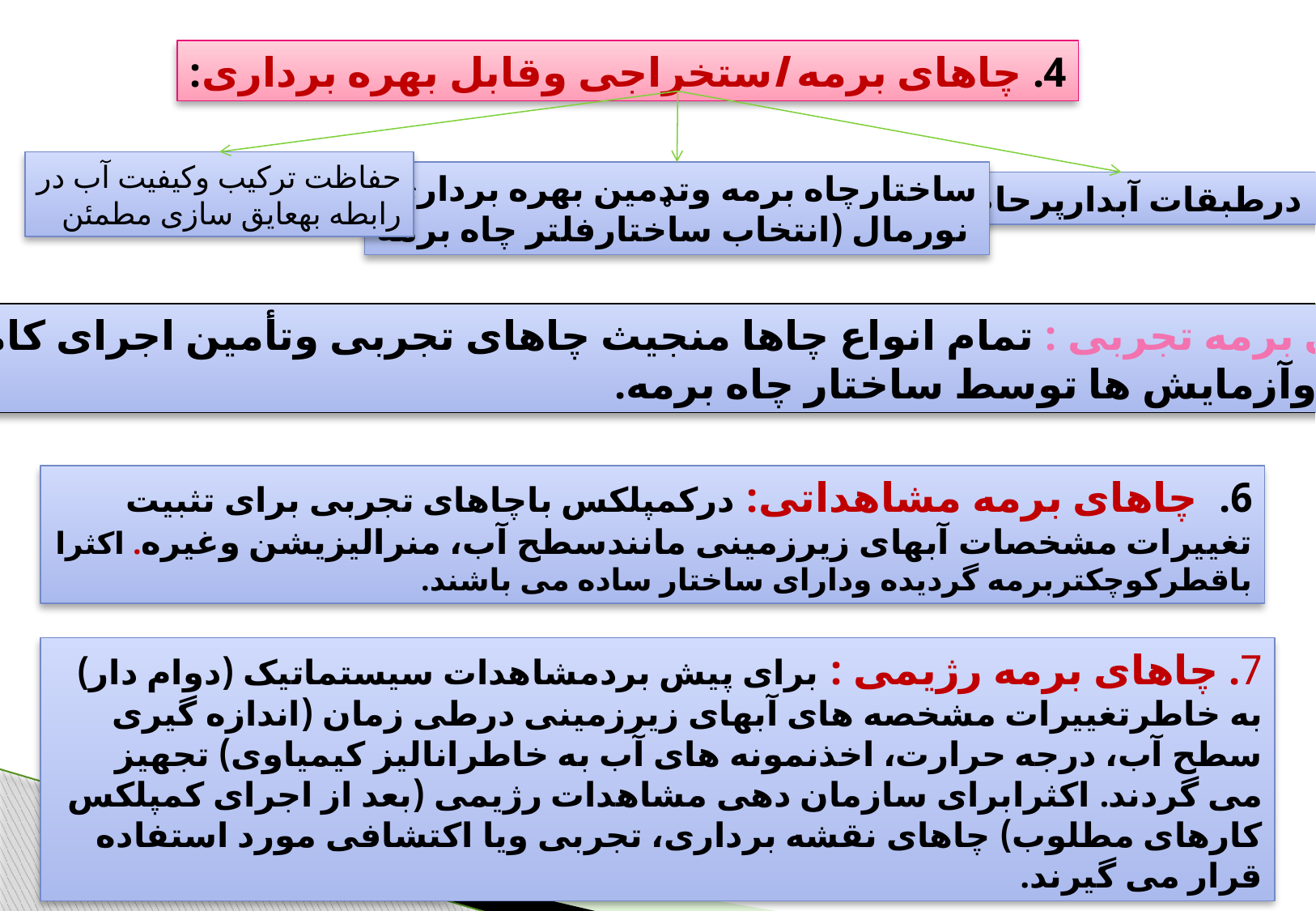

4. چاهای برمه استخراجی وقابل بهره برداری:
حفاظت ترکیب وکیفیت آب در
رابطه بهعایق سازی مطمئن
ساختارچاه برمه وتډمین بهره برداری
 نورمال (انتخاب ساختارفلتر چاه برمه
درطبقات آبدارپرحاصل
5.  چاهای برمه تجربی : تمام انواع چاها منجیث چاهای تجربی وتأمین اجرای کامل نمونه
گیری ها وآزمایش ها توسط ساختار چاه برمه.
6.  چاهای برمه مشاهداتی: درکمپلکس باچاهای تجربی برای تثبیت تغییرات مشخصات آبهای زیرزمینی مانندسطح آب، منرالیزیشن وغیره. اکثرا باقطرکوچکتربرمه گردیده ودارای ساختار ساده می باشند.
7. چاهای برمه رژیمی : برای پیش بردمشاهدات سیستماتیک (دوام دار) به خاطرتغییرات مشخصه های آبهای زیرزمینی درطی زمان (اندازه گیری سطح آب، درجه حرارت، اخذنمونه های آب به خاطرانالیز کیمیاوی) تجهیز می گردند. اکثرابرای سازمان دهی مشاهدات رژیمی (بعد از اجرای کمپلکس کارهای مطلوب) چاهای نقشه برداری، تجربی ویا اکتشافی مورد استفاده قرار می گیرند.